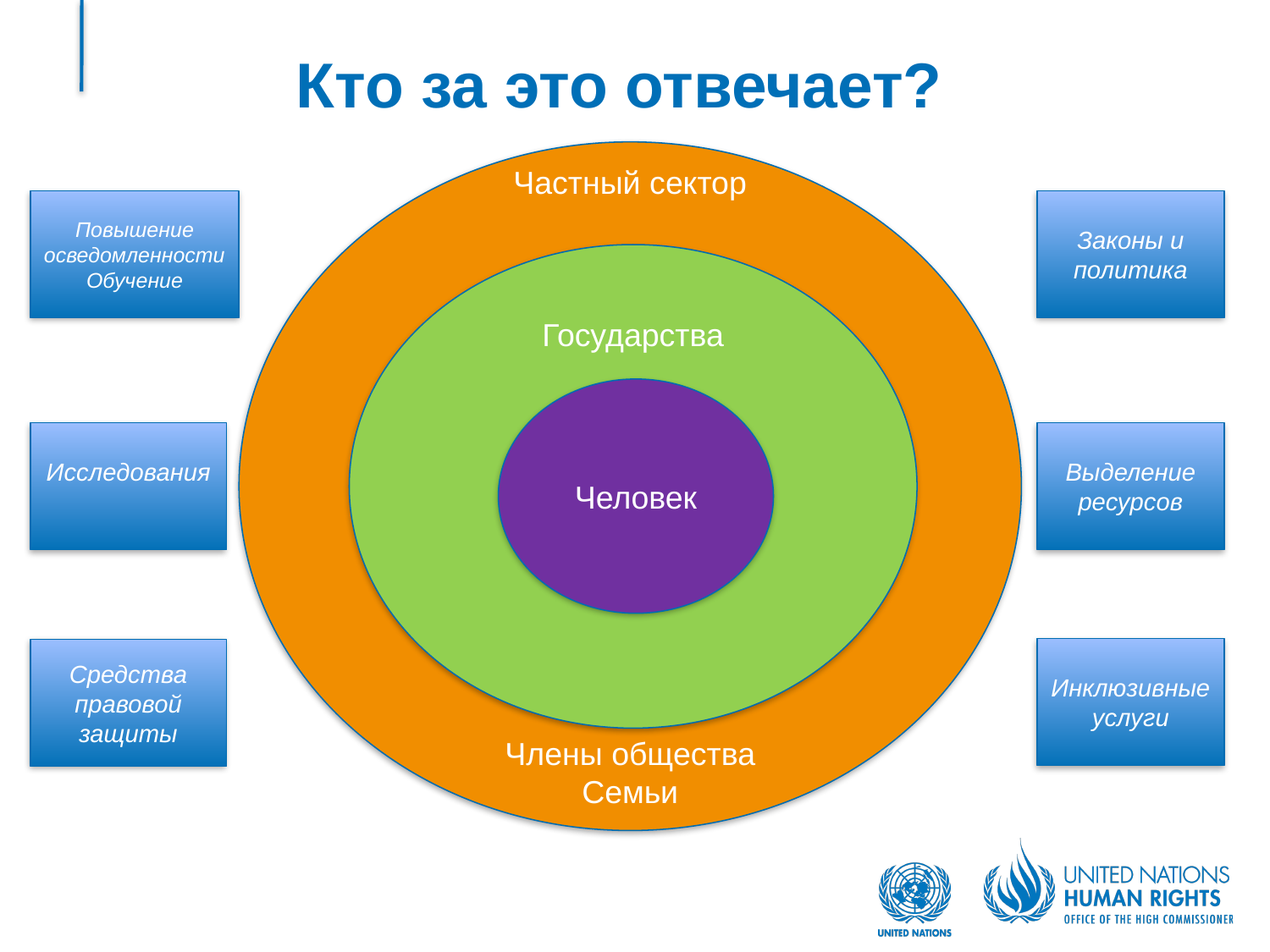

# Кто за это отвечает?
Частный сектор

Члены общества
Семьи

Повышение осведомленности
Обучение
Законы и политика
Государства

Человек
Исследования

Выделение ресурсов
Инклюзивные услуги
Средства правовой защиты